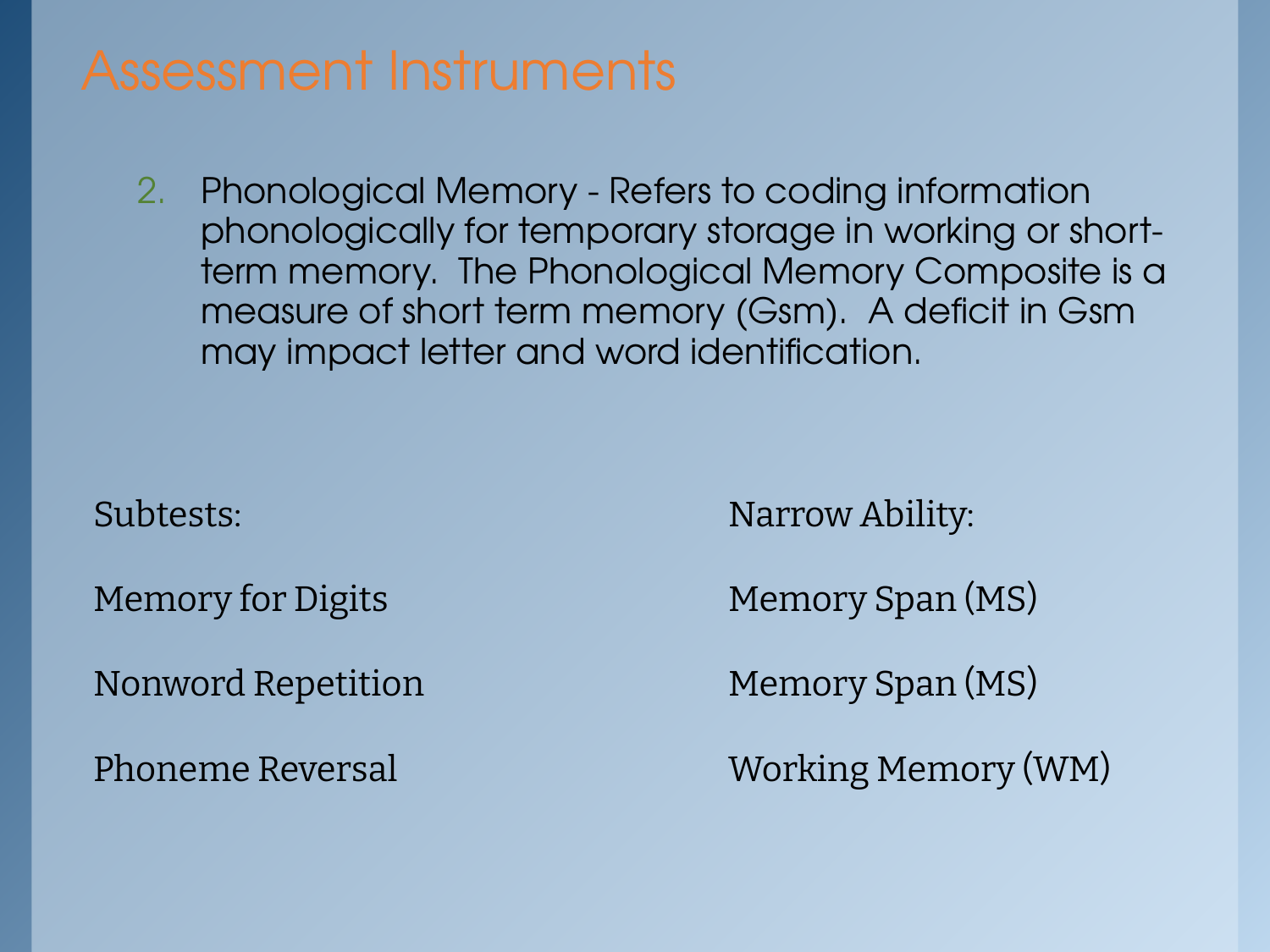

# Assessment Instruments
Phonological Memory - Refers to coding information phonologically for temporary storage in working or short-term memory.  The Phonological Memory Composite is a measure of short term memory (Gsm).  A deficit in Gsm may impact letter and word identification.
Subtests:				Narrow Ability:

Memory for Digits			Memory Span (MS)

Nonword Repetition			Memory Span (MS)

Phoneme Reversal			Working Memory (WM)